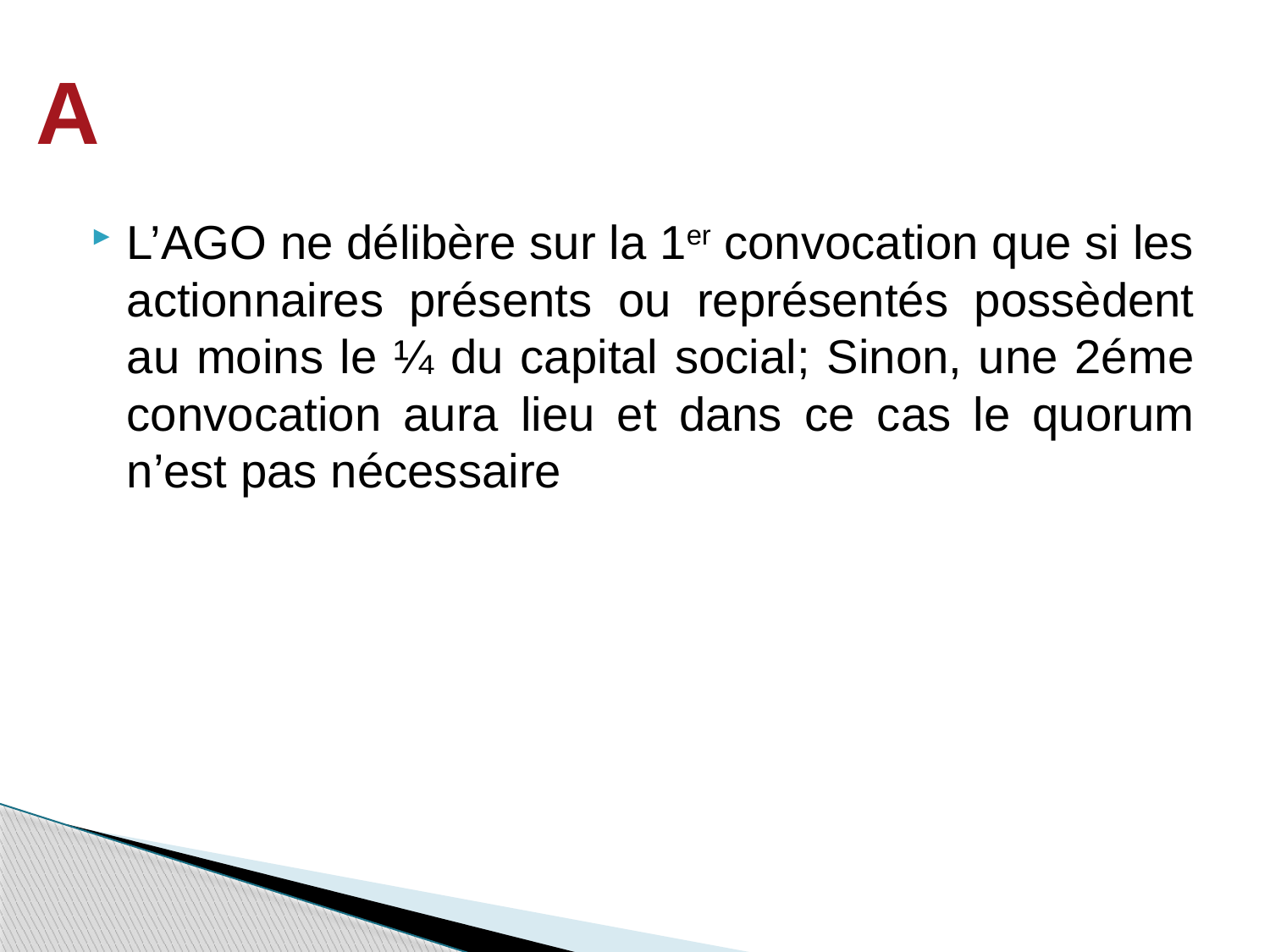

A
L’AGO ne délibère sur la 1er convocation que si les actionnaires présents ou représentés possèdent au moins le ¼ du capital social; Sinon, une 2éme convocation aura lieu et dans ce cas le quorum n’est pas nécessaire